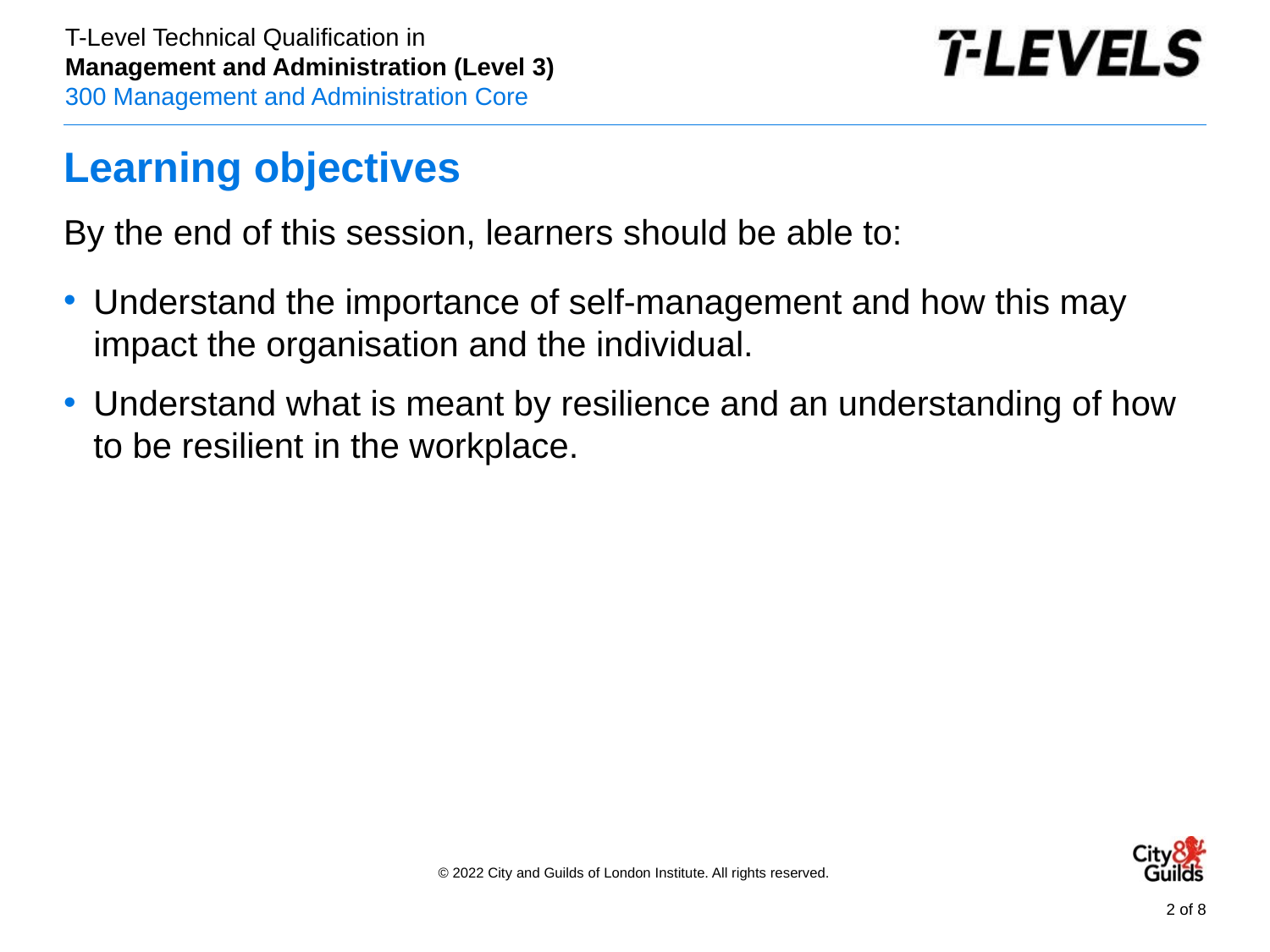

# Learning objectives
By the end of this session, learners should be able to:
Understand the importance of self-management and how this may impact the organisation and the individual.
Understand what is meant by resilience and an understanding of how to be resilient in the workplace.